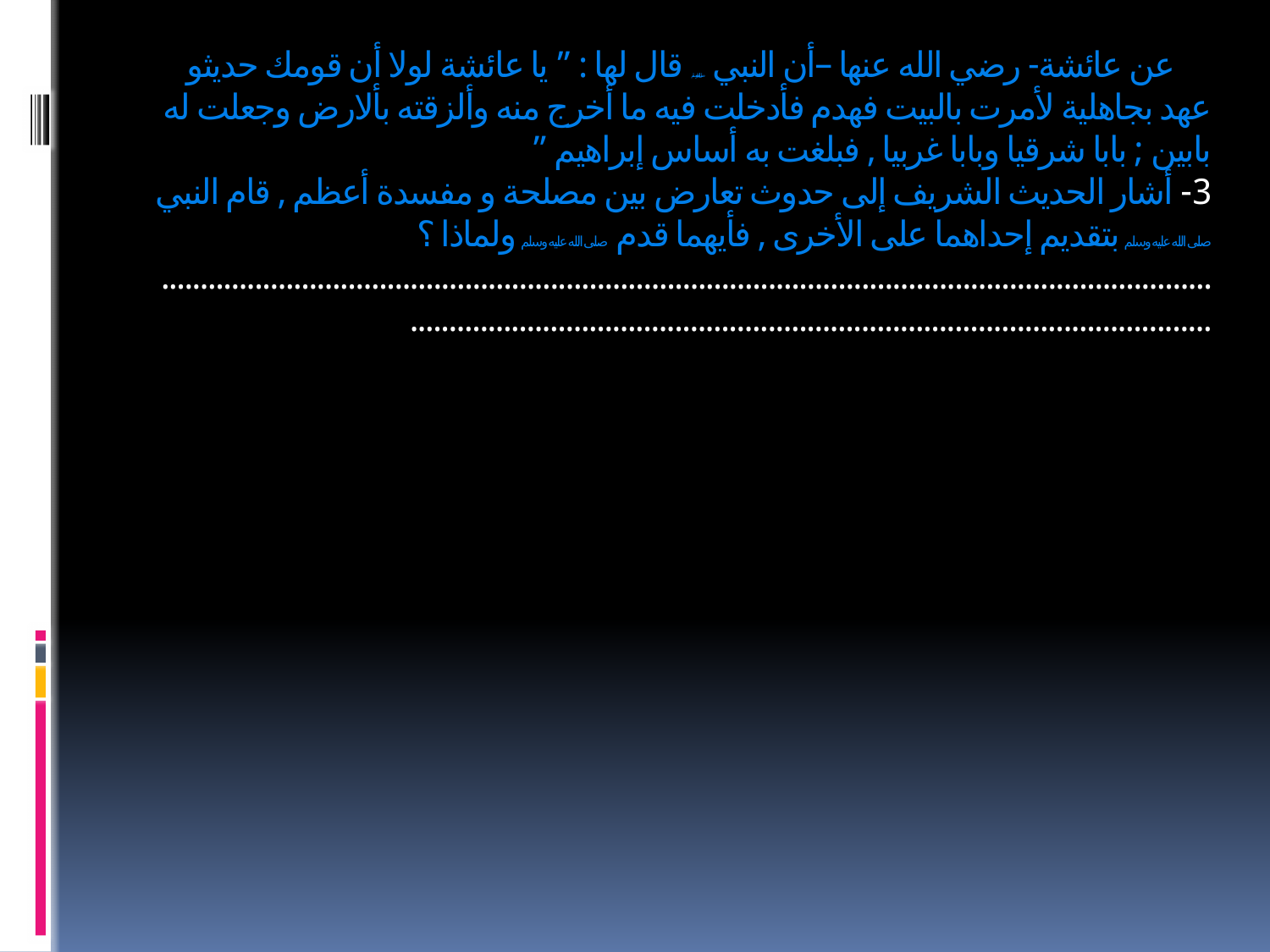

# عن عائشة- رضي الله عنها –أن النبي صلى الله عليه وسلم  قال لها : ” يا عائشة لولا أن قومك حديثو عهد بجاهلية لأمرت بالبيت فهدم فأدخلت فيه ما أخرج منه وألزقته بألارض وجعلت له بابين ; بابا شرقيا وبابا غربيا , فبلغت به أساس إبراهيم ” 3- أشار الحديث الشريف إلى حدوث تعارض بين مصلحة و مفسدة أعظم , قام النبي صلى الله عليه وسلم  بتقديم إحداهما على الأخرى , فأيهما قدم صلى الله عليه وسلم  ولماذا ؟ ..............................................................................................................................................................................................................................................